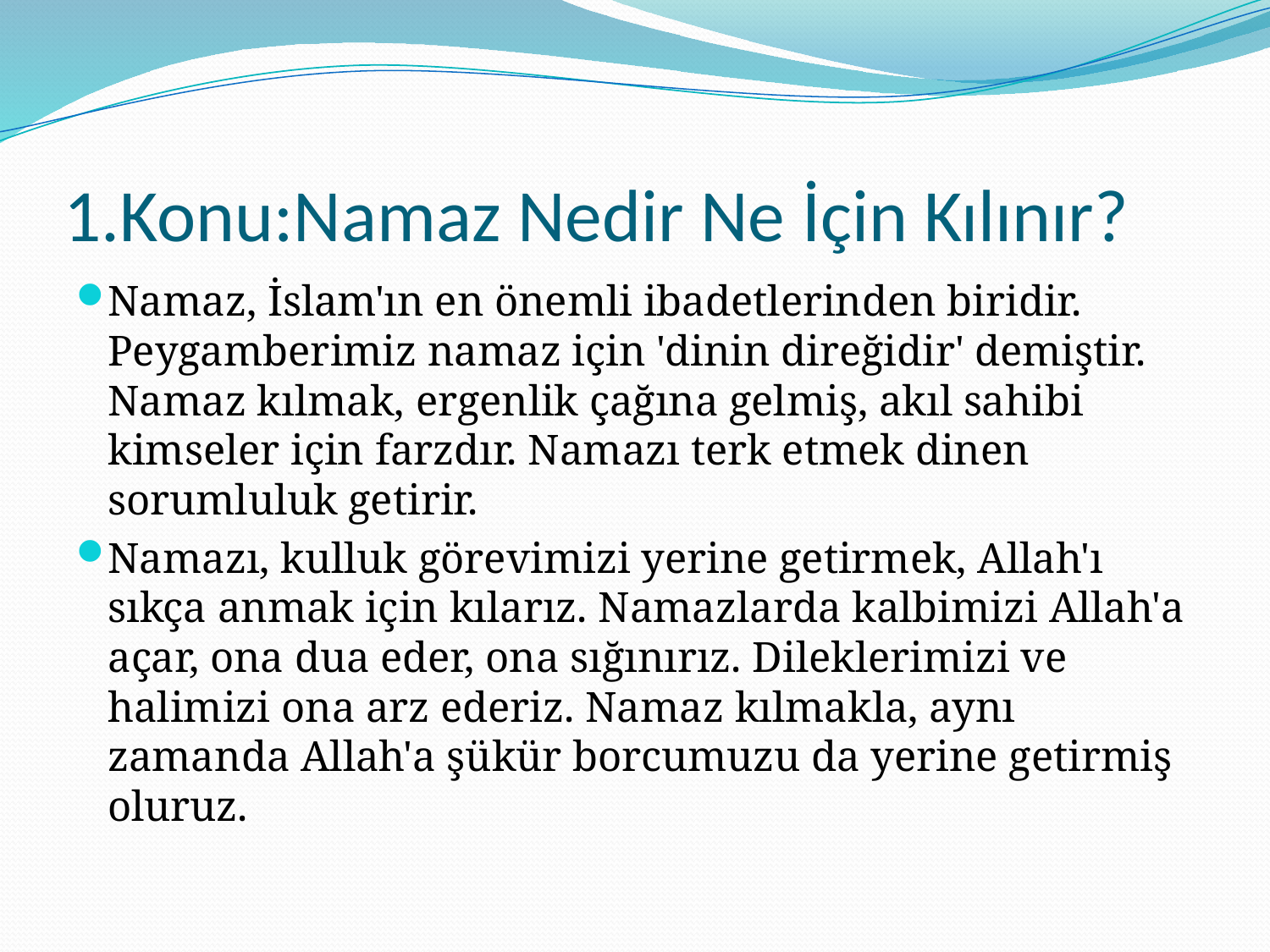

# 1.Konu:Namaz Nedir Ne İçin Kılınır?
Namaz, İslam'ın en önemli ibadetlerinden biridir. Peygamberimiz namaz için 'dinin direğidir' demiştir. Namaz kılmak, ergenlik çağına gelmiş, akıl sahibi kimseler için farzdır. Namazı terk etmek dinen sorumluluk getirir.
Namazı, kulluk görevimizi yerine getirmek, Allah'ı sıkça anmak için kılarız. Namazlarda kalbimizi Allah'a açar, ona dua eder, ona sığınırız. Dileklerimizi ve halimizi ona arz ederiz. Namaz kılmakla, aynı zamanda Allah'a şükür borcumuzu da yerine getirmiş oluruz.